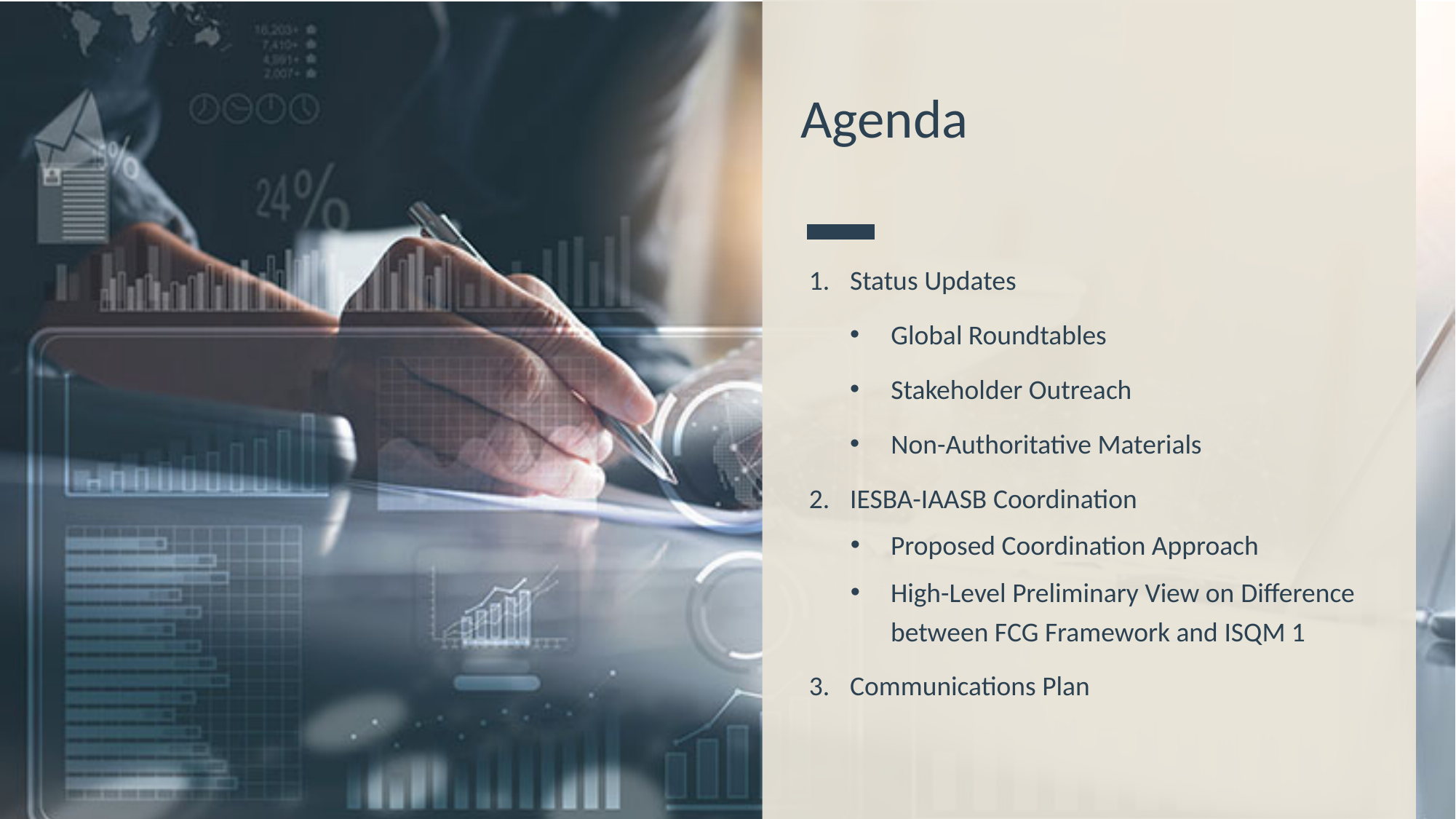

# Agenda
Status Updates
Global Roundtables
Stakeholder Outreach
Non-Authoritative Materials
IESBA-IAASB Coordination
Proposed Coordination Approach
High-Level Preliminary View on Difference between FCG Framework and ISQM 1
Communications Plan